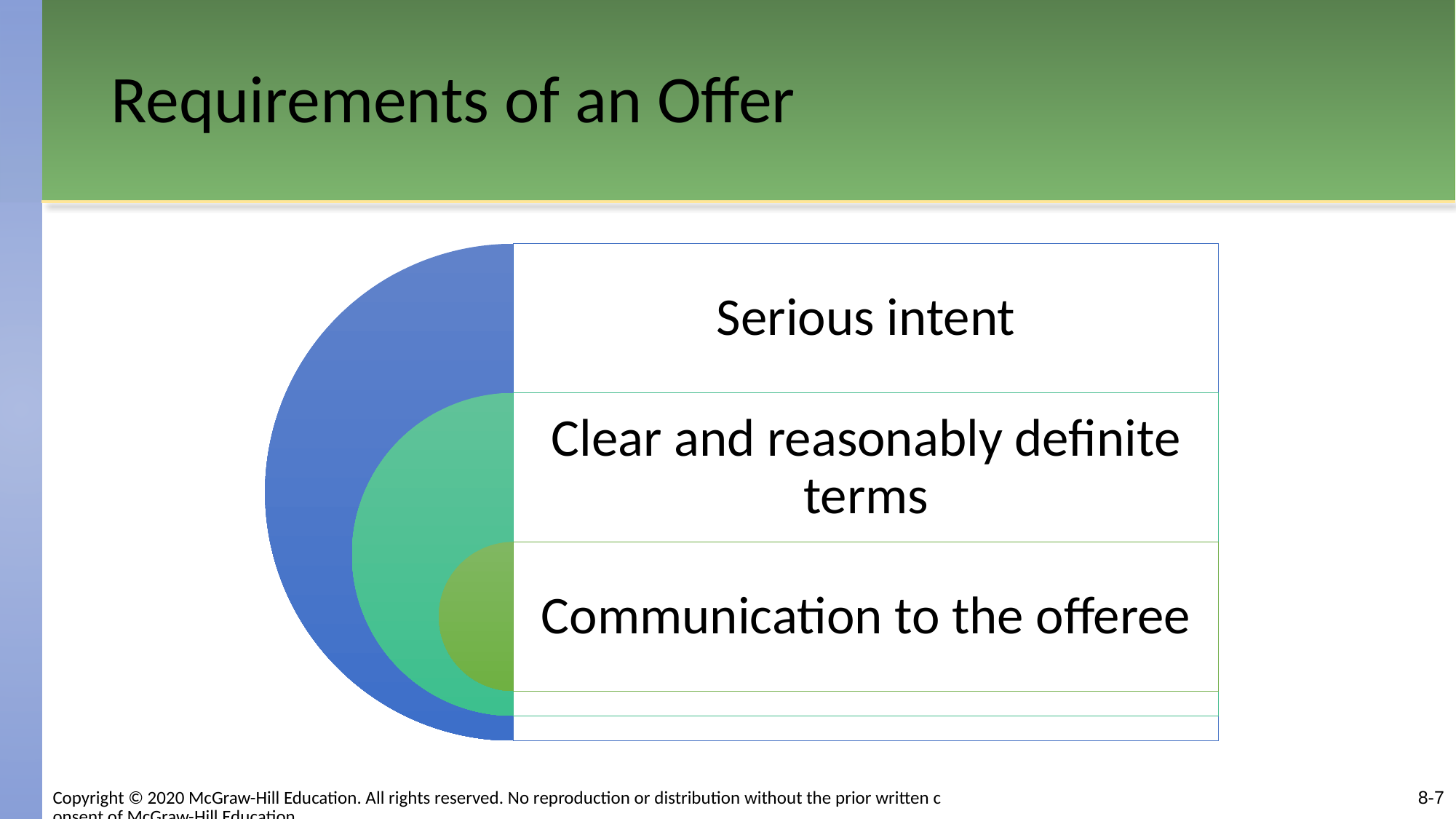

# Requirements of an Offer
Serious intent
Clear and reasonably definite terms
Communication to the offeree
8-7
Copyright © 2020 McGraw-Hill Education. All rights reserved. No reproduction or distribution without the prior written consent of McGraw-Hill Education.